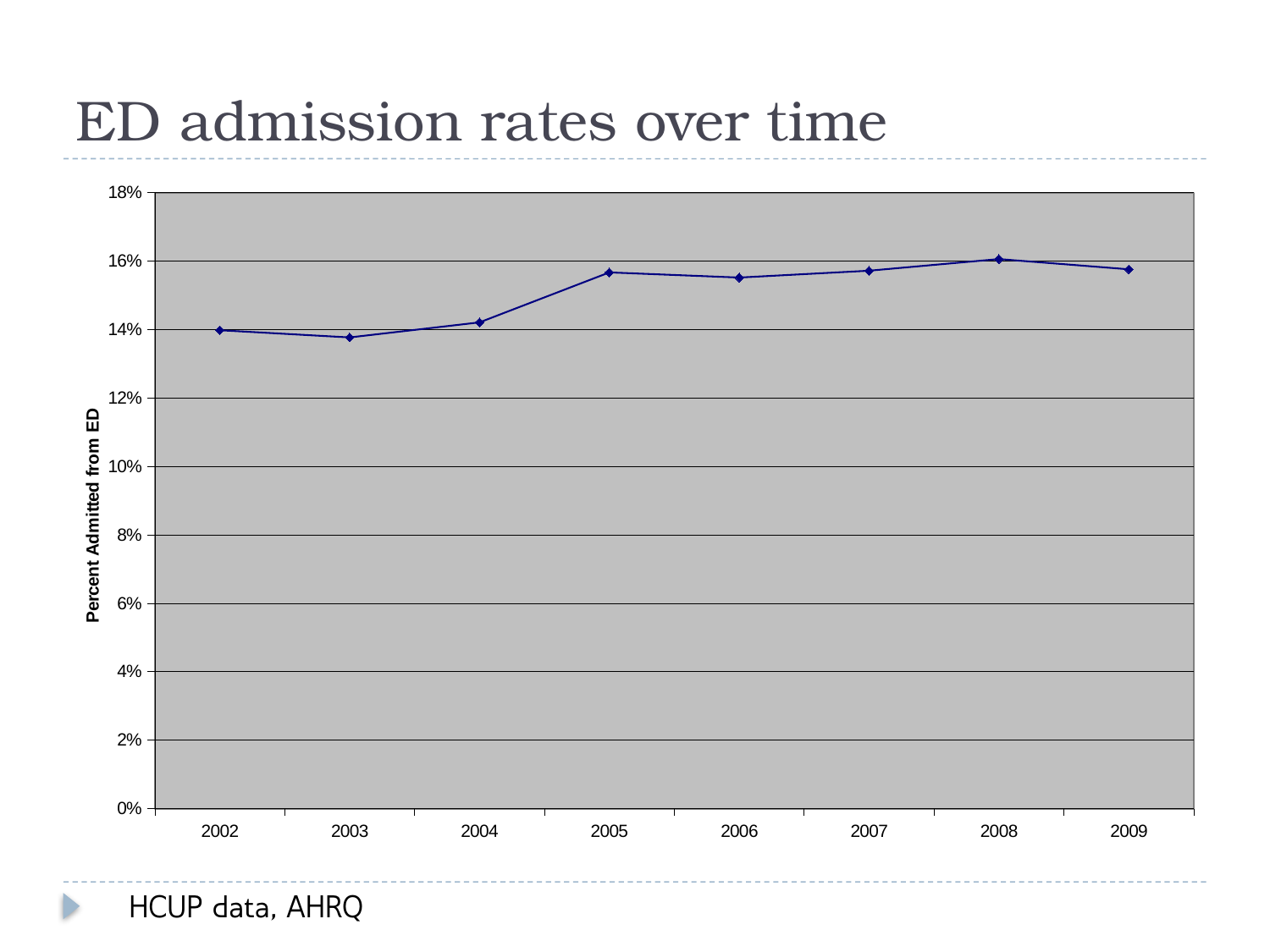

# ED admission rates over time

### Chart

| Category |  |
|---|---|
| 2002 | 0.1398 |
| 2003 | 0.1377 |
| 2004 | 0.1421 |
| 2005 | 0.15670000000000006 |
| 2006 | 0.15520000000000006 |
| 2007 | 0.15720000000000006 |
| 2008 | 0.1606 |
| 2009 | 0.15760000000000005 |
HCUP data, AHRQ